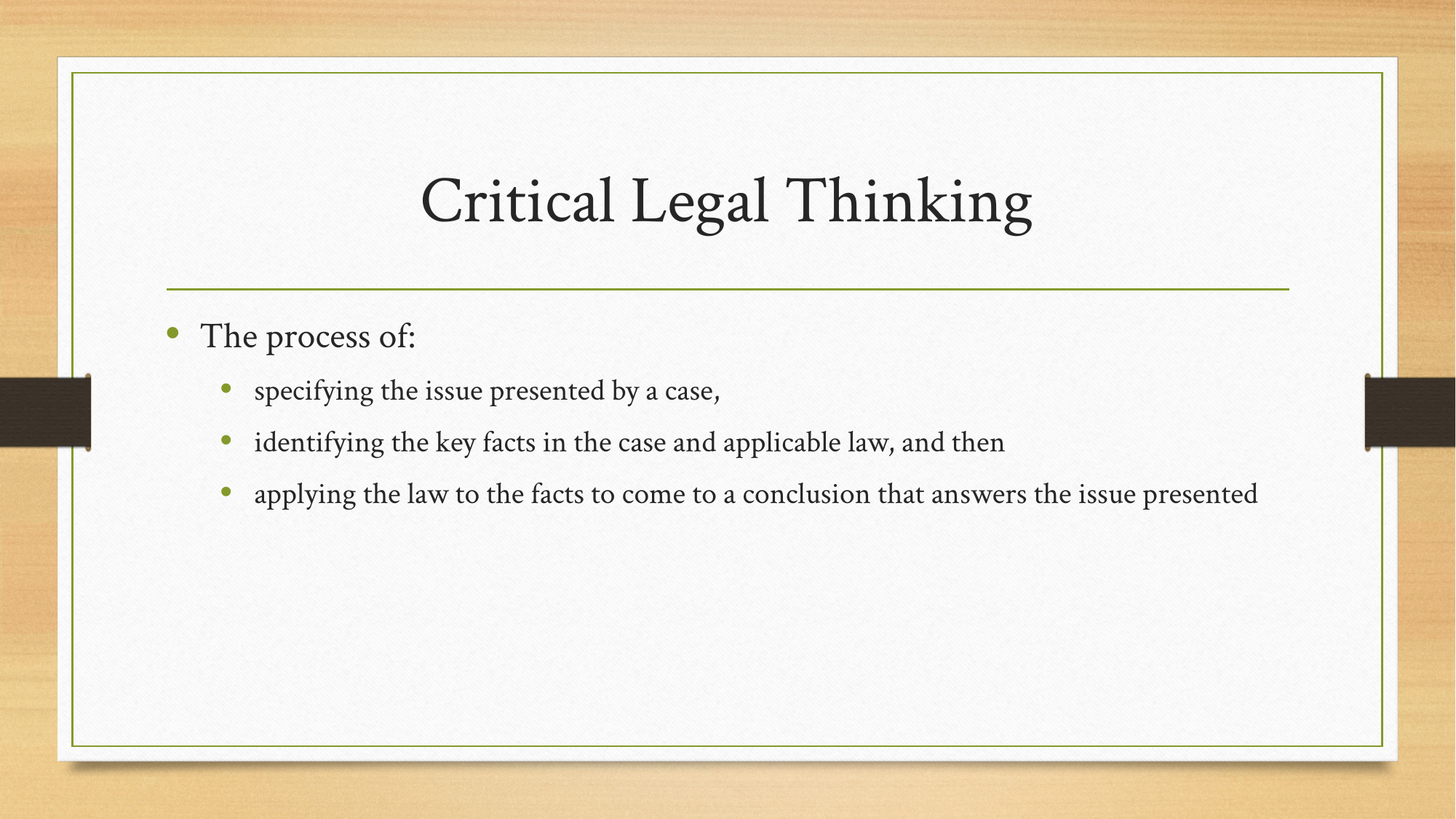

# Critical Legal Thinking
The process of:
specifying the issue presented by a case,
identifying the key facts in the case and applicable law, and then
applying the law to the facts to come to a conclusion that answers the issue presented